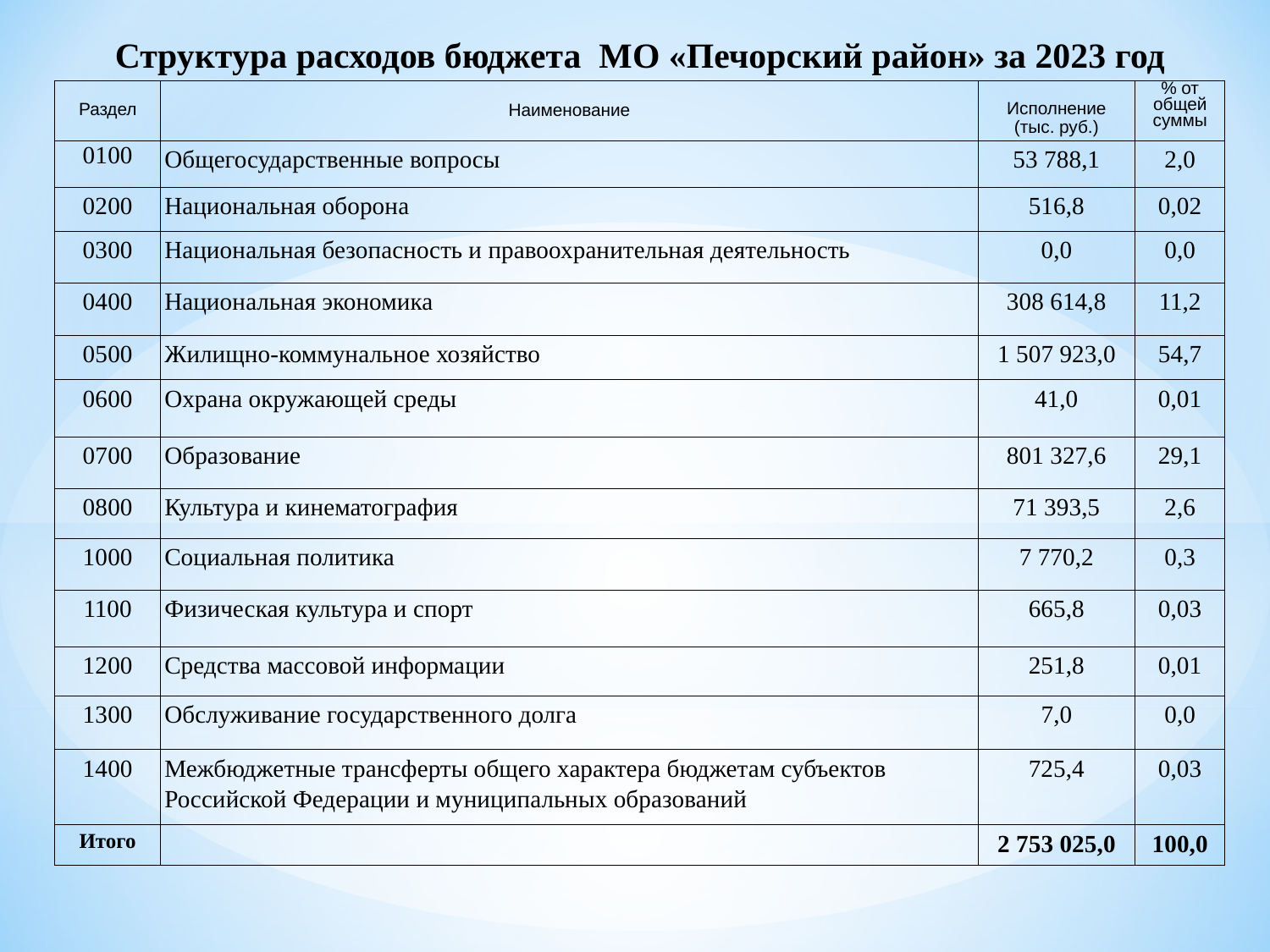

| Структура расходов бюджета МО «Печорский район» за 2023 год |  |  |  |
| --- | --- | --- | --- |
| Раздел | Наименование | Исполнение (тыс. руб.) | % от общей суммы |
| 0100 | Общегосударственные вопросы | 53 788,1 | 2,0 |
| 0200 | Национальная оборона | 516,8 | 0,02 |
| 0300 | Национальная безопасность и правоохранительная деятельность | 0,0 | 0,0 |
| 0400 | Национальная экономика | 308 614,8 | 11,2 |
| 0500 | Жилищно-коммунальное хозяйство | 1 507 923,0 | 54,7 |
| 0600 | Охрана окружающей среды | 41,0 | 0,01 |
| 0700 | Образование | 801 327,6 | 29,1 |
| 0800 | Культура и кинематография | 71 393,5 | 2,6 |
| 1000 | Социальная политика | 7 770,2 | 0,3 |
| 1100 | Физическая культура и спорт | 665,8 | 0,03 |
| 1200 | Средства массовой информации | 251,8 | 0,01 |
| 1300 | Обслуживание государственного долга | 7,0 | 0,0 |
| 1400 | Межбюджетные трансферты общего характера бюджетам субъектов Российской Федерации и муниципальных образований | 725,4 | 0,03 |
| Итого |  | 2 753 025,0 | 100,0 |